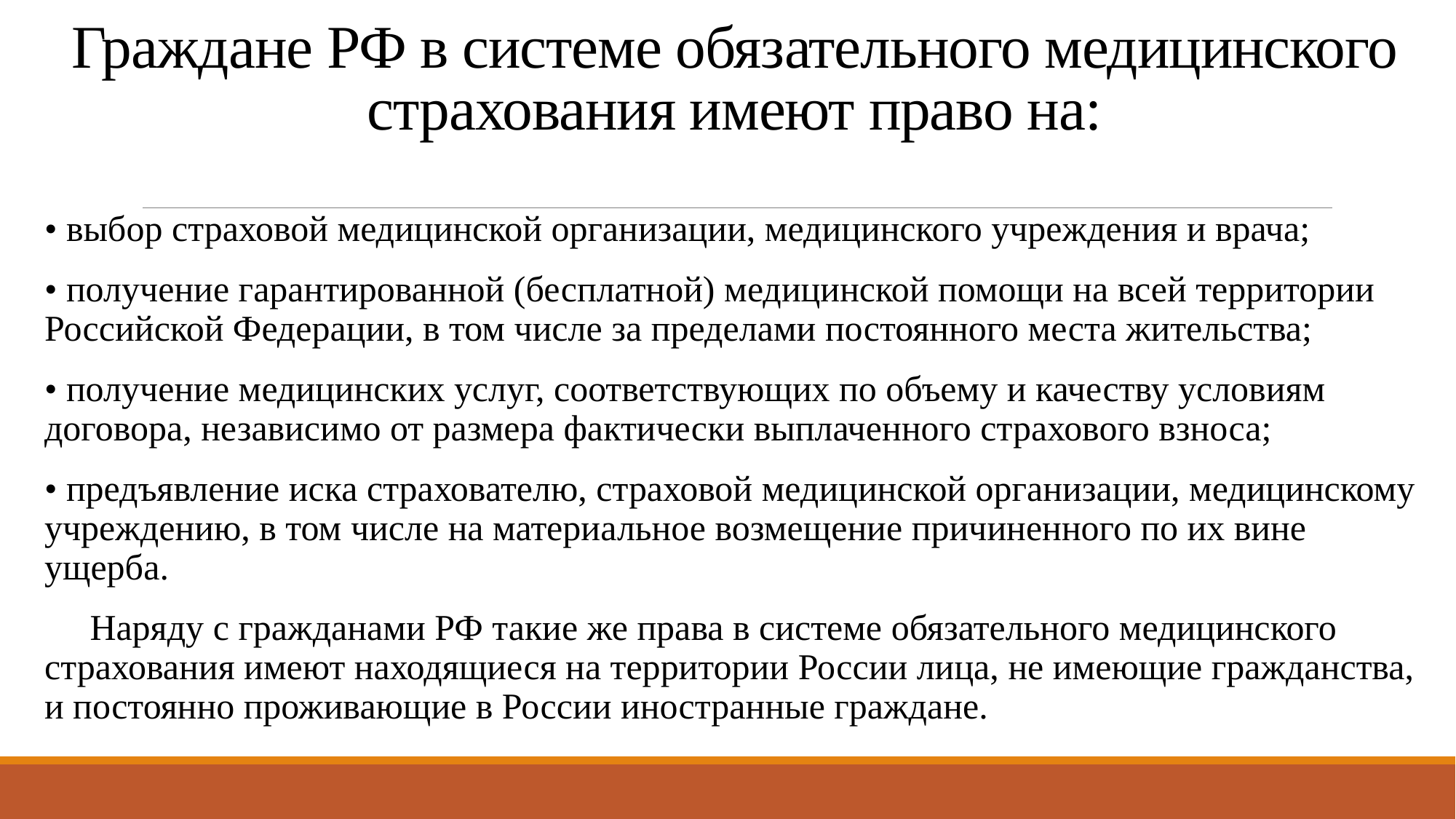

# Граждане РФ в системе обязательного медицинского страхования имеют право на:
• выбор страховой медицинской организации, медицинского учреждения и врача;
• получение гарантированной (бесплатной) медицинской помощи на всей территории Российской Федерации, в том числе за пределами постоянного места жительства;
• получение медицинских услуг, соответствующих по объему и качеству условиям договора, независимо от размера фактически выплаченного страхового взноса;
• предъявление иска страхователю, страховой медицинской организации, медицинскому учреждению, в том числе на материальное возмещение причиненного по их вине ущерба.
     Наряду с гражданами РФ такие же права в системе обязательного медицинского страхования имеют находящиеся на территории России лица, не имеющие гражданства, и постоянно проживающие в России иностранные граждане.